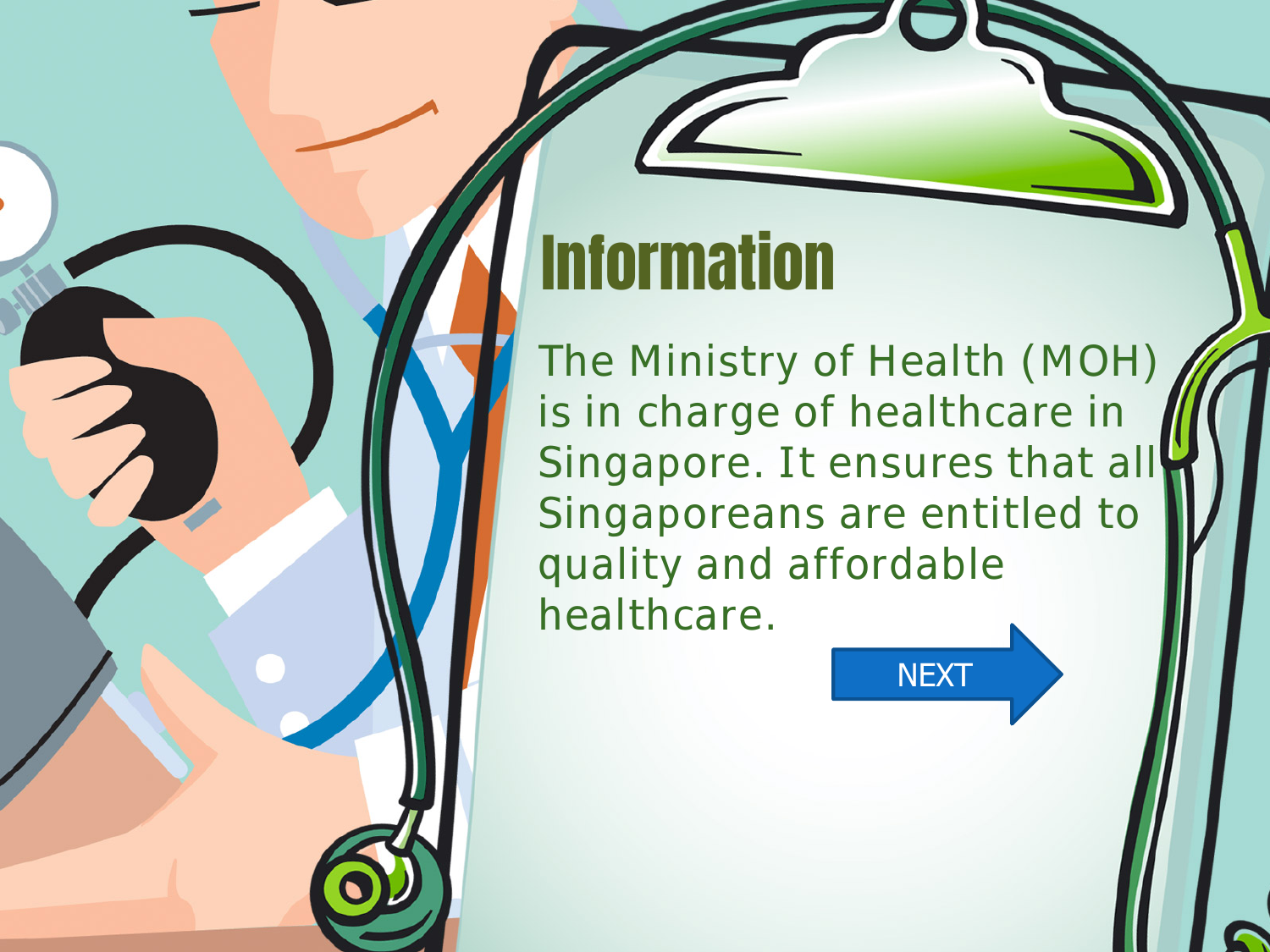

# Information
The Ministry of Health (MOH) is in charge of healthcare in Singapore. It ensures that all Singaporeans are entitled to quality and affordable healthcare.
NEXT